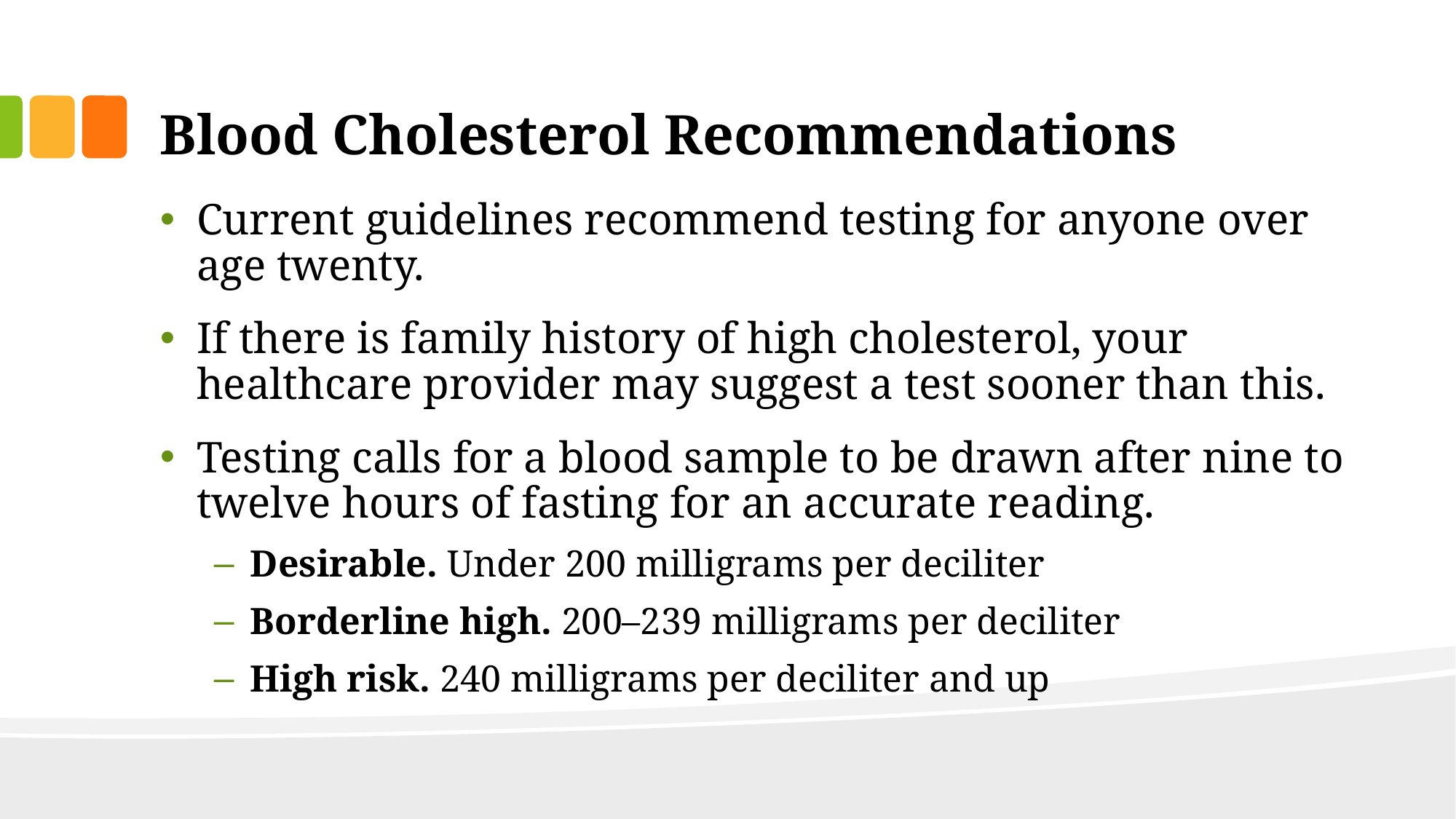

# Blood Cholesterol Recommendations
Current guidelines recommend testing for anyone over age twenty.
If there is family history of high cholesterol, your healthcare provider may suggest a test sooner than this.
Testing calls for a blood sample to be drawn after nine to twelve hours of fasting for an accurate reading.
Desirable. Under 200 milligrams per deciliter
Borderline high. 200–239 milligrams per deciliter
High risk. 240 milligrams per deciliter and up